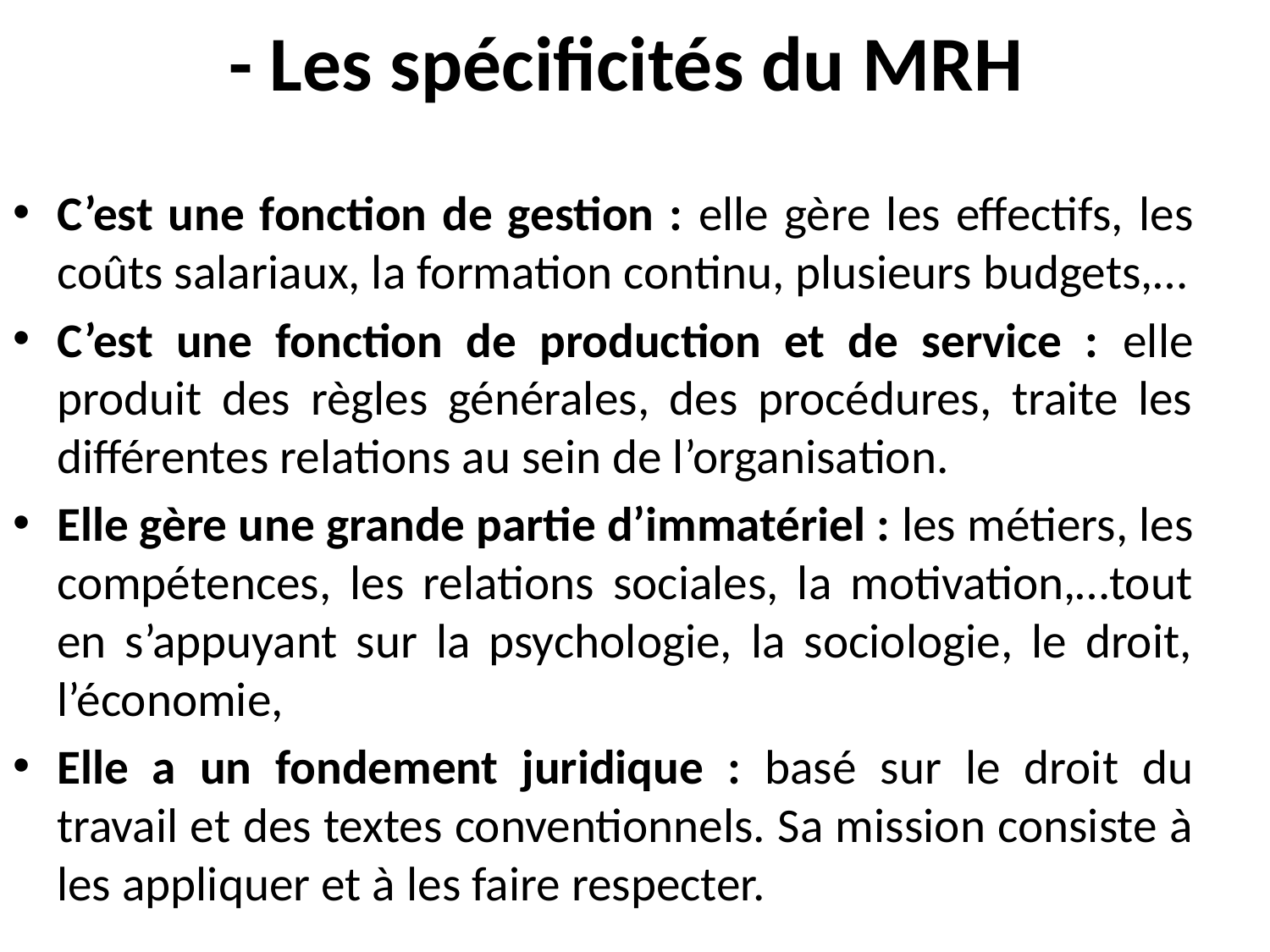

# - Les spécificités du MRH
C’est une fonction de gestion : elle gère les effectifs, les coûts salariaux, la formation continu, plusieurs budgets,…
C’est une fonction de production et de service : elle produit des règles générales, des procédures, traite les différentes relations au sein de l’organisation.
Elle gère une grande partie d’immatériel : les métiers, les compétences, les relations sociales, la motivation,…tout en s’appuyant sur la psychologie, la sociologie, le droit, l’économie,
Elle a un fondement juridique : basé sur le droit du travail et des textes conventionnels. Sa mission consiste à les appliquer et à les faire respecter.